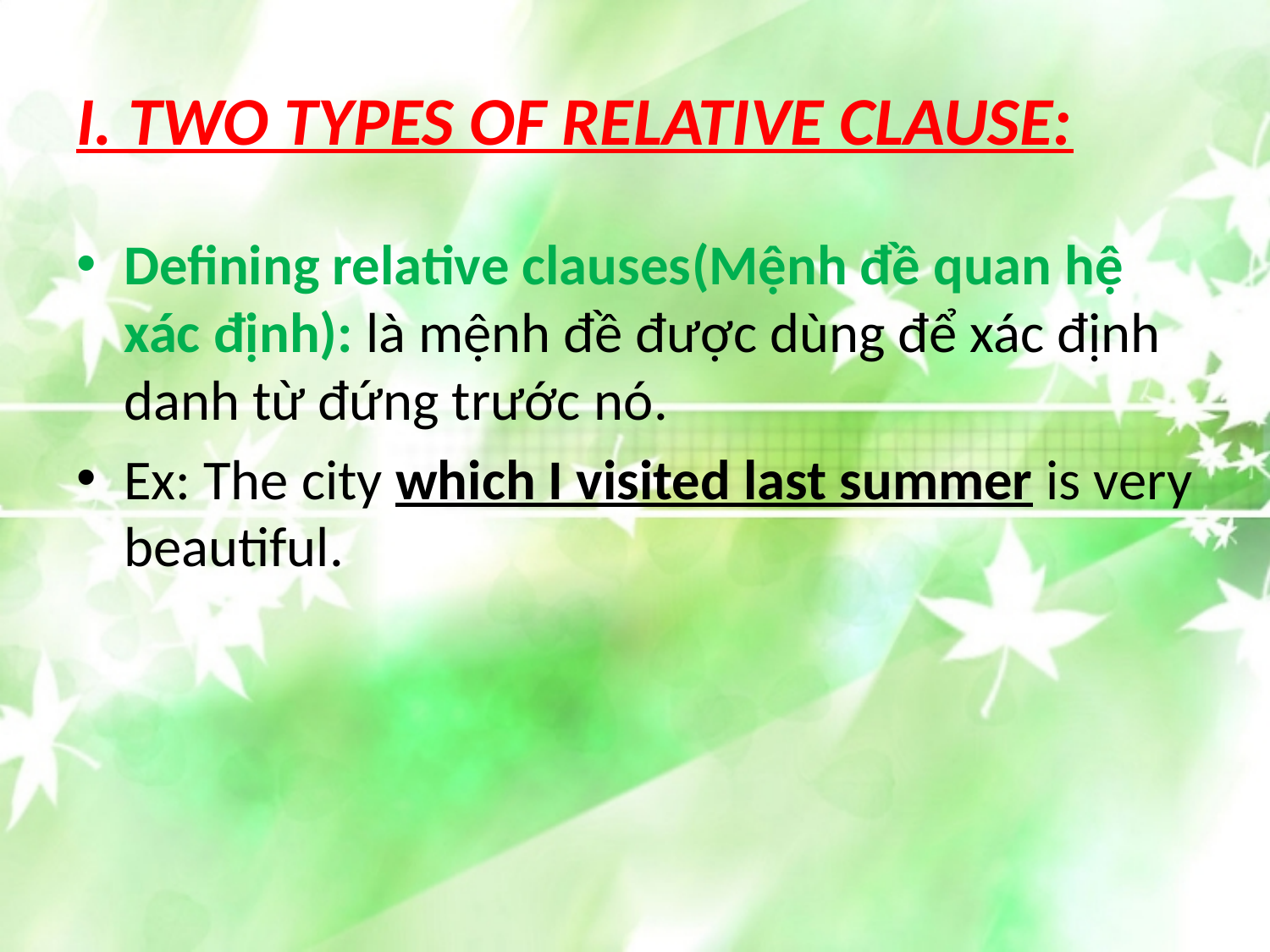

# I. TWO TYPES OF RELATIVE CLAUSE:
Defining relative clauses(Mệnh đề quan hệ xác định): là mệnh đề được dùng để xác định danh từ đứng trước nó.
Ex: The city which I visited last summer is very beautiful.